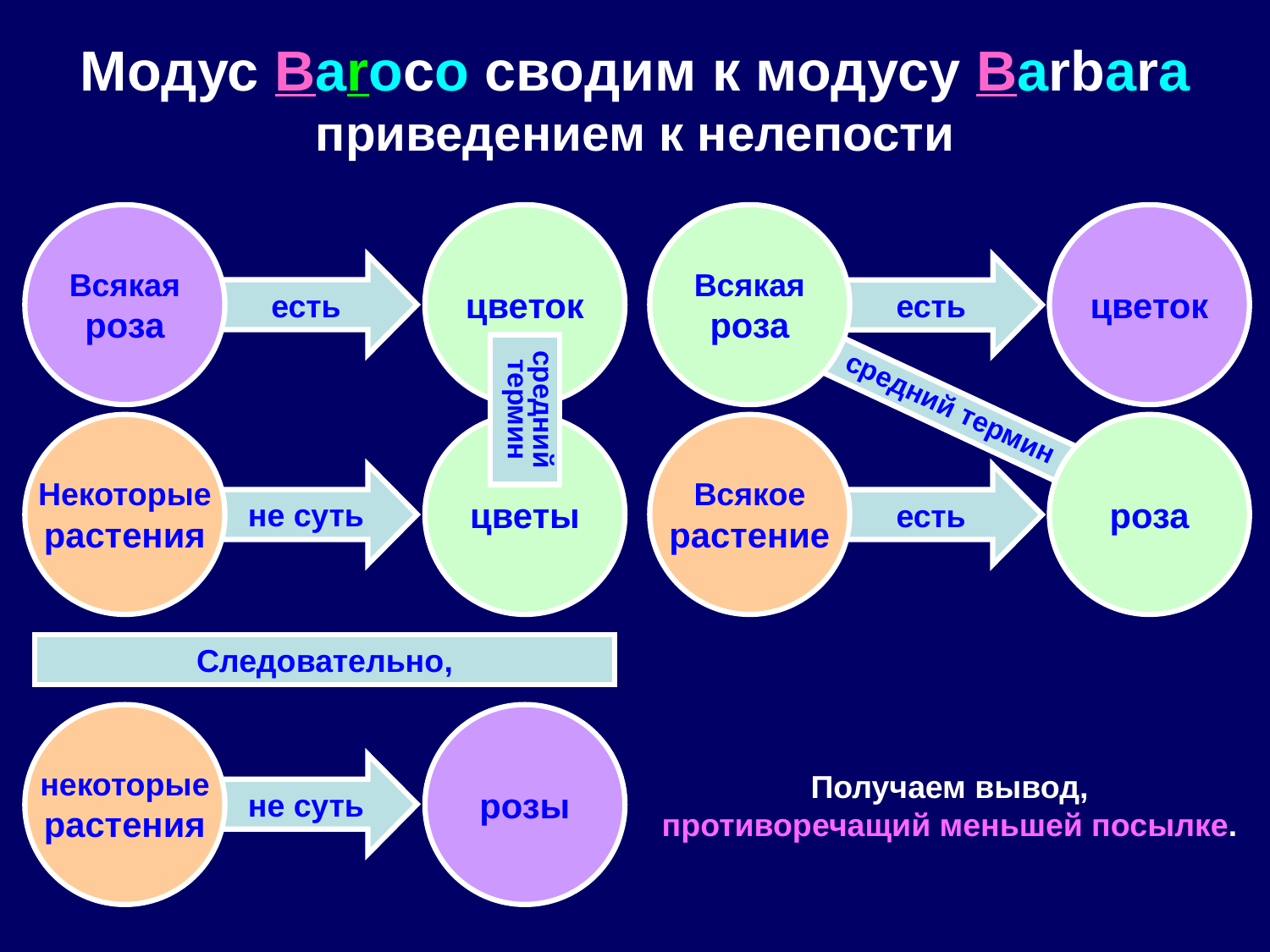

# Модус Baroco сводим к модусу Barbara приведением к нелепости
Всякая
роза
цветок
Всякая
роза
цветок
есть
есть
средний
термин
есть
 средний термин
Некоторые
растения
цветы
Всякое
растение
роза
не суть
есть
Следовательно,
некоторые
растения
розы
Получаем вывод,
противоречащий меньшей посылке.
не суть